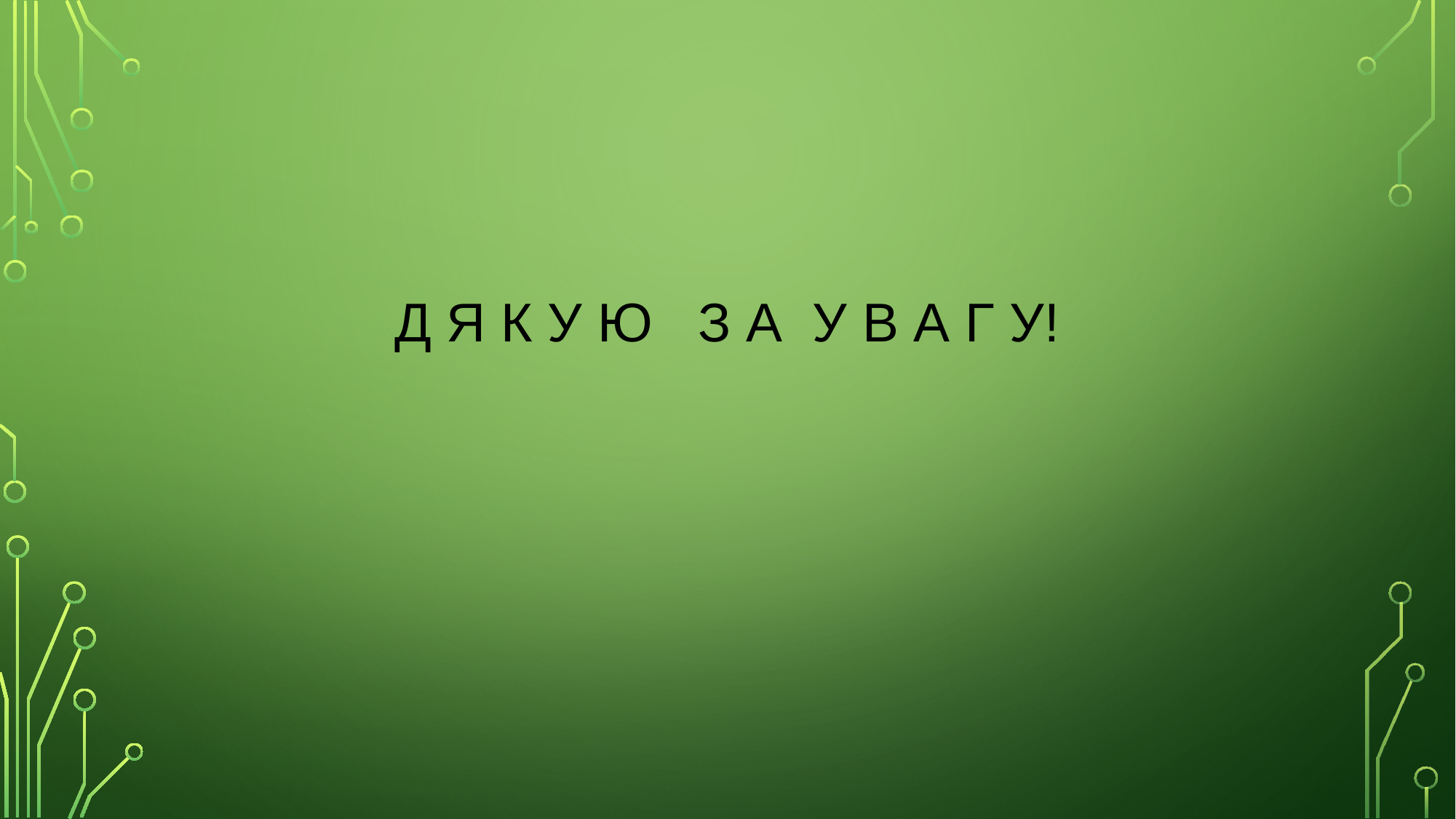

Д Я К У Ю   З А  У В А Г У!